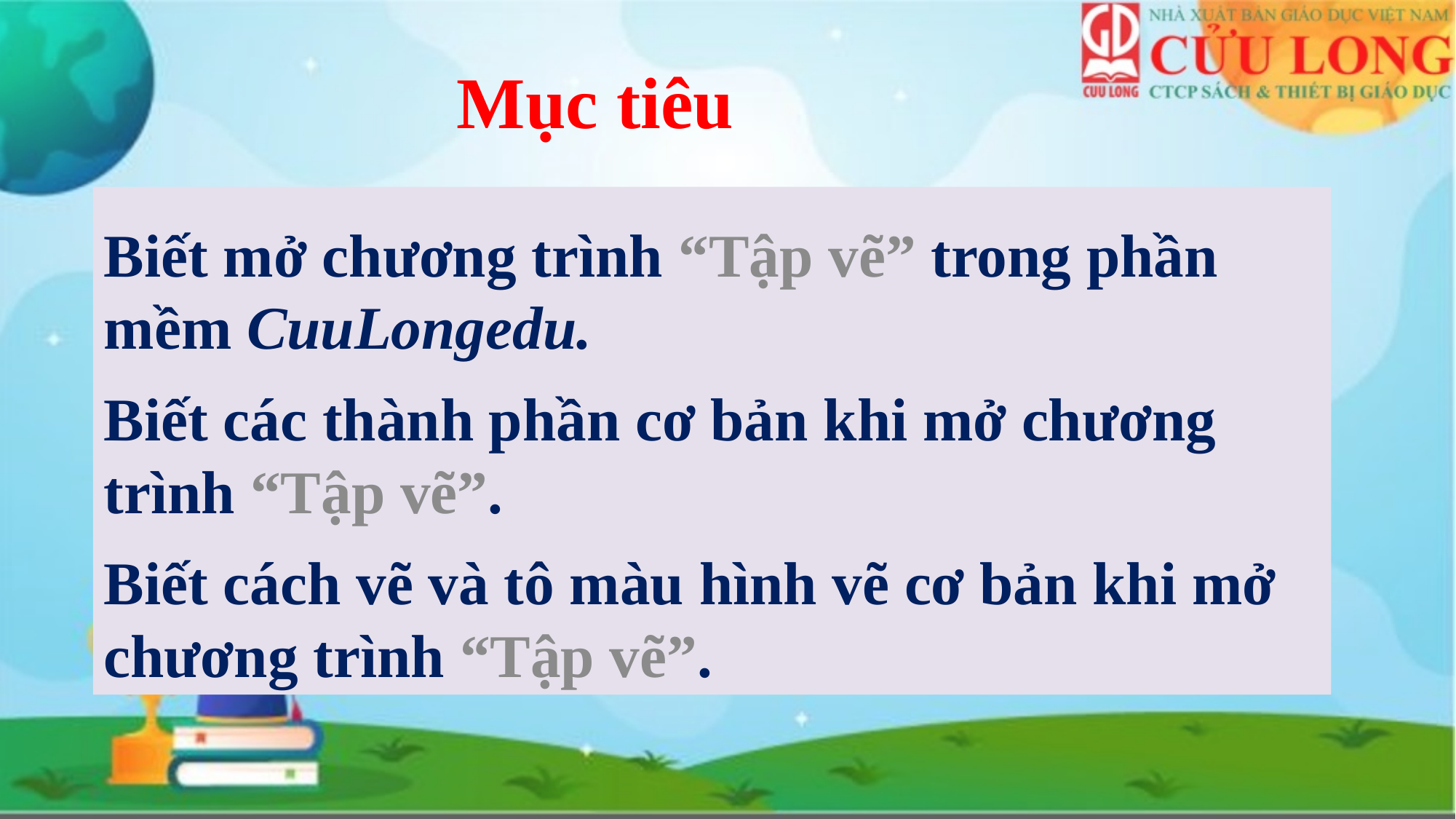

Mục tiêu
Biết mở chương trình “Tập vẽ” trong phần mềm CuuLongedu.
Biết các thành phần cơ bản khi mở chương trình “Tập vẽ”.
Biết cách vẽ và tô màu hình vẽ cơ bản khi mở chương trình “Tập vẽ”.